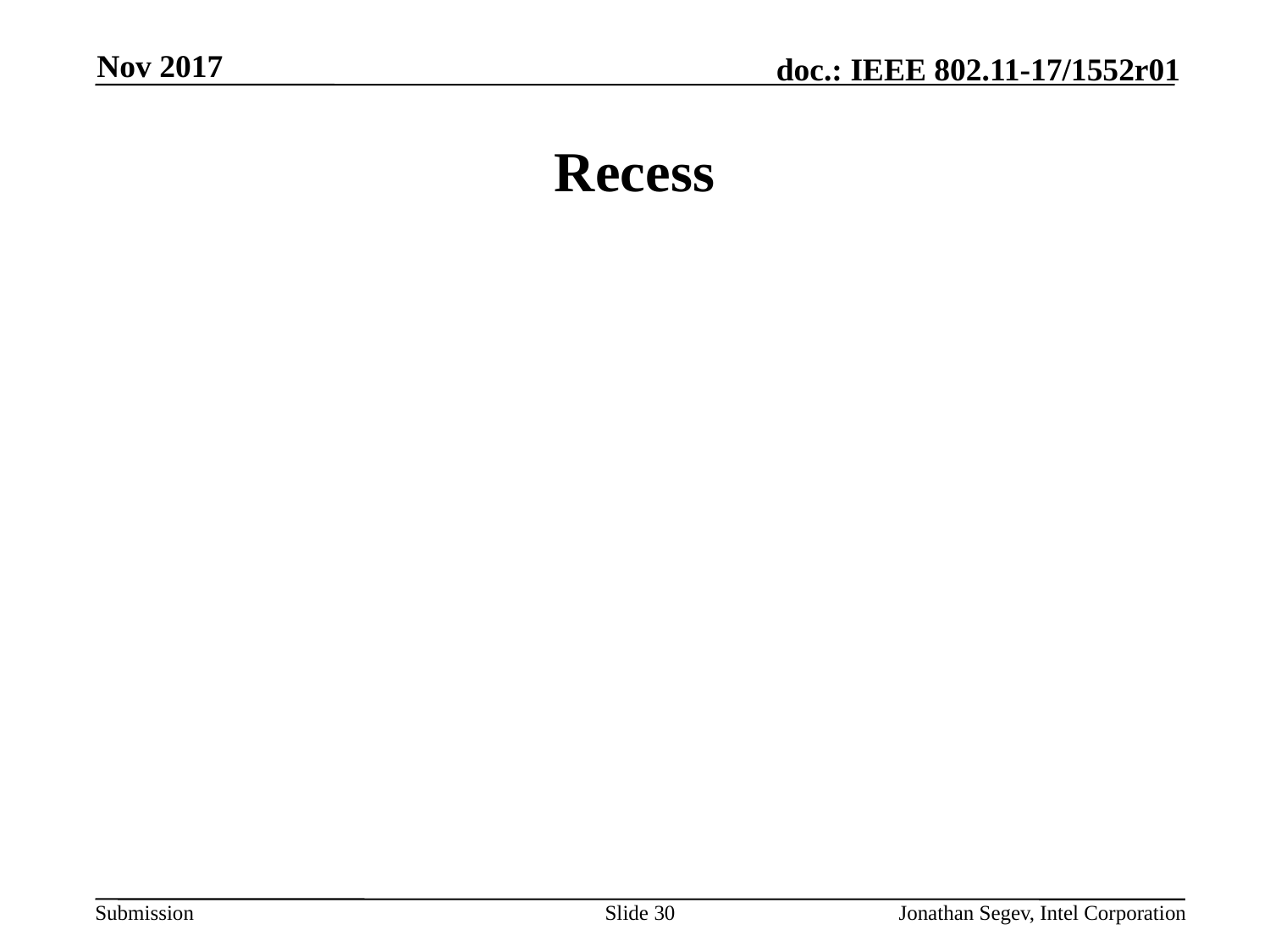

Nov 2017
# Recess

Slide 30
Jonathan Segev, Intel Corporation